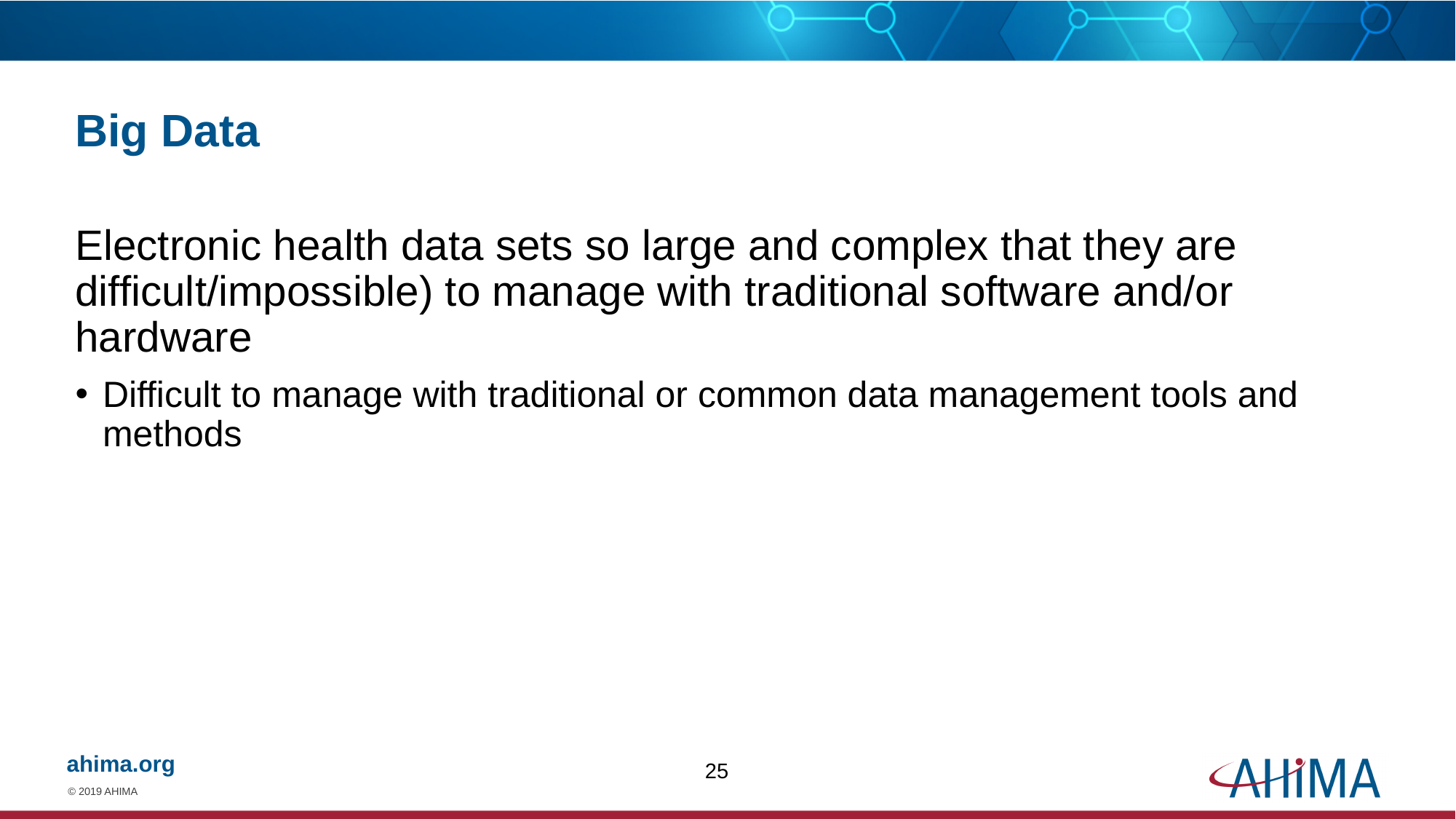

# Big Data
Electronic health data sets so large and complex that they are difficult/impossible) to manage with traditional software and/or hardware
Difficult to manage with traditional or common data management tools and methods